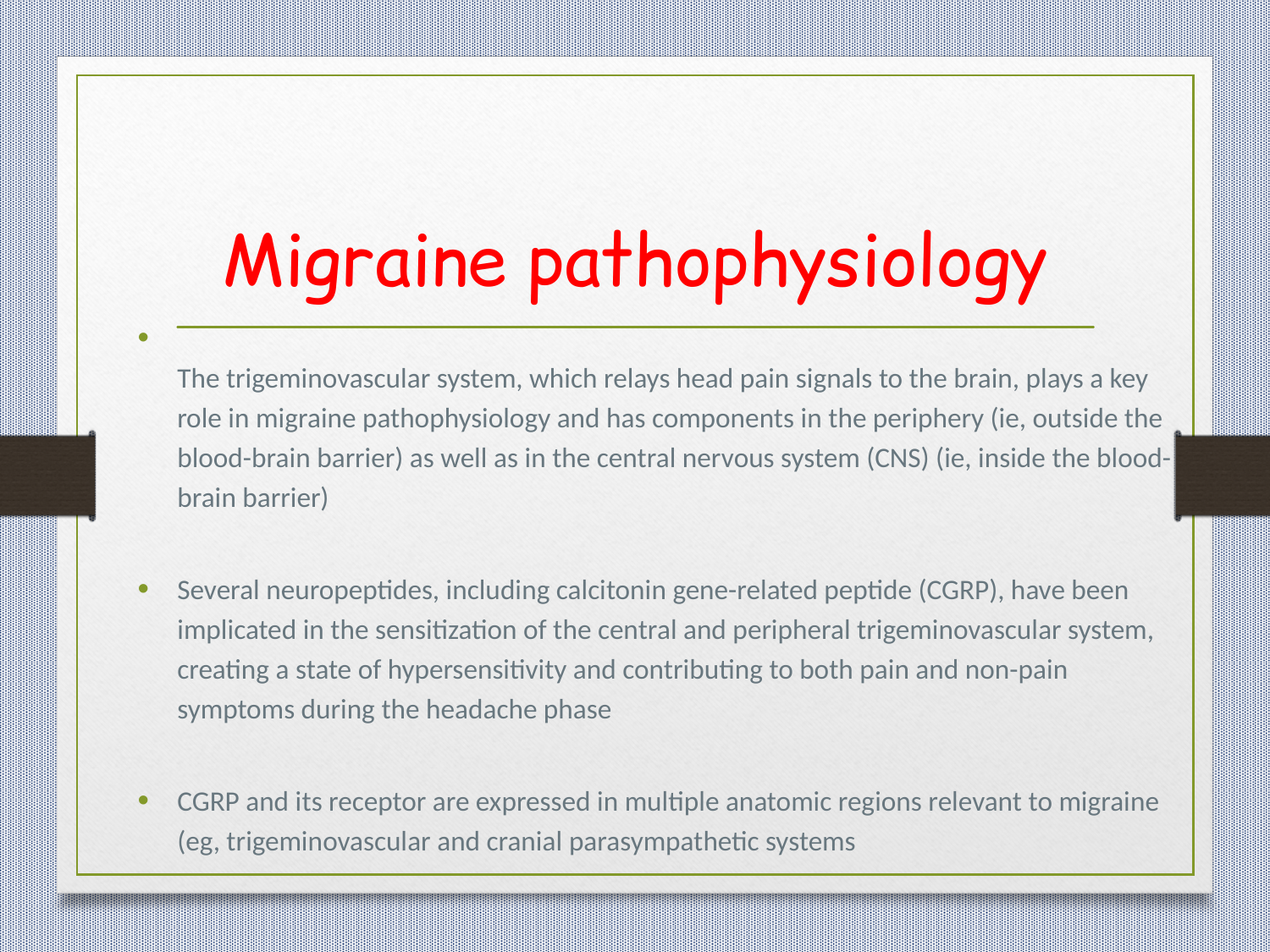

# Migraine pathophysiology
The trigeminovascular system, which relays head pain signals to the brain, plays a key role in migraine pathophysiology and has components in the periphery (ie, outside the blood-brain barrier) as well as in the central nervous system (CNS) (ie, inside the blood-brain barrier)
Several neuropeptides, including calcitonin gene-related peptide (CGRP), have been implicated in the sensitization of the central and peripheral trigeminovascular system, creating a state of hypersensitivity and contributing to both pain and non-pain symptoms during the headache phase
CGRP and its receptor are expressed in multiple anatomic regions relevant to migraine (eg, trigeminovascular and cranial parasympathetic systems